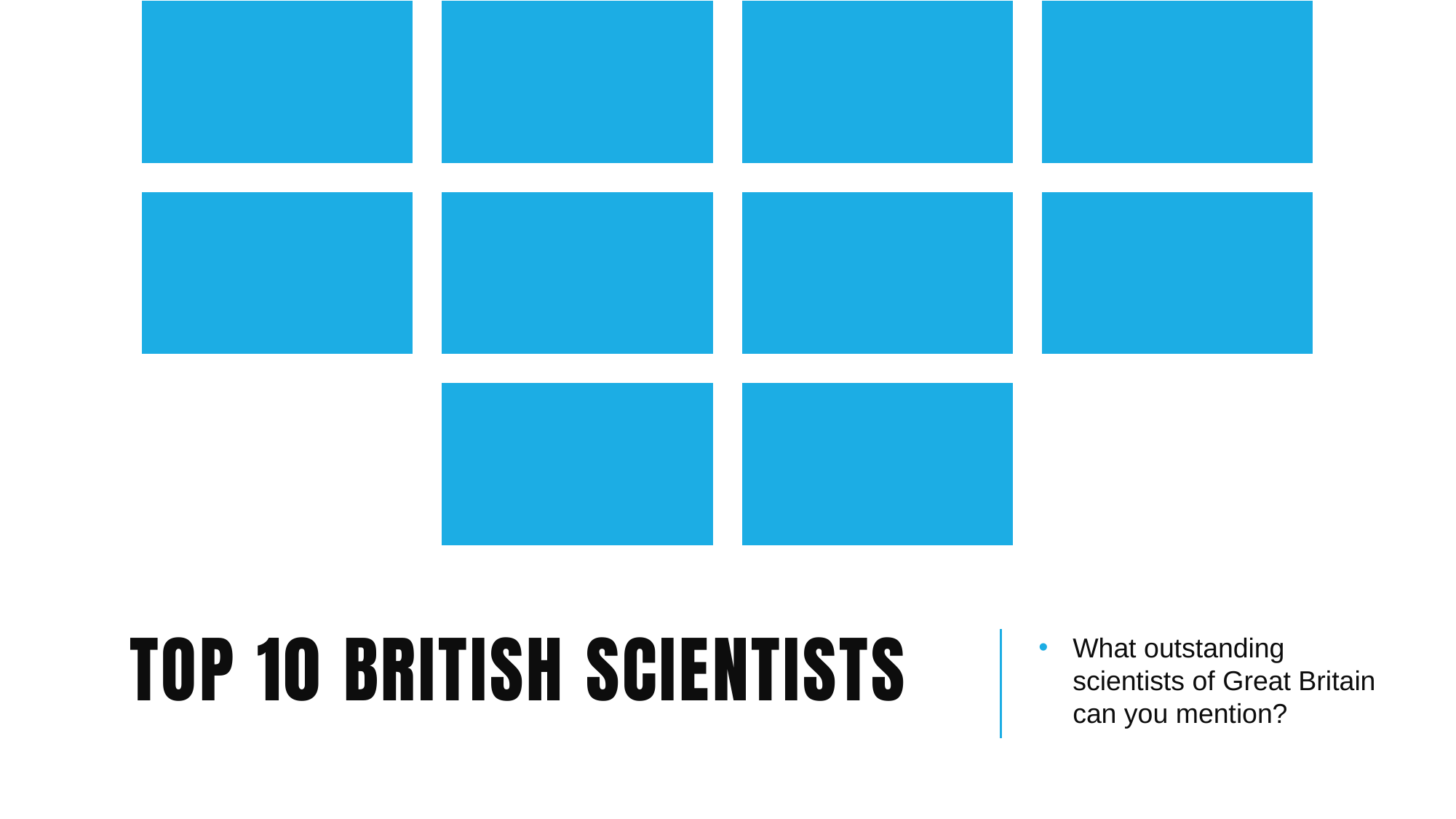

# Top 10 british scientists
What outstanding scientists of Great Britain can you mention?